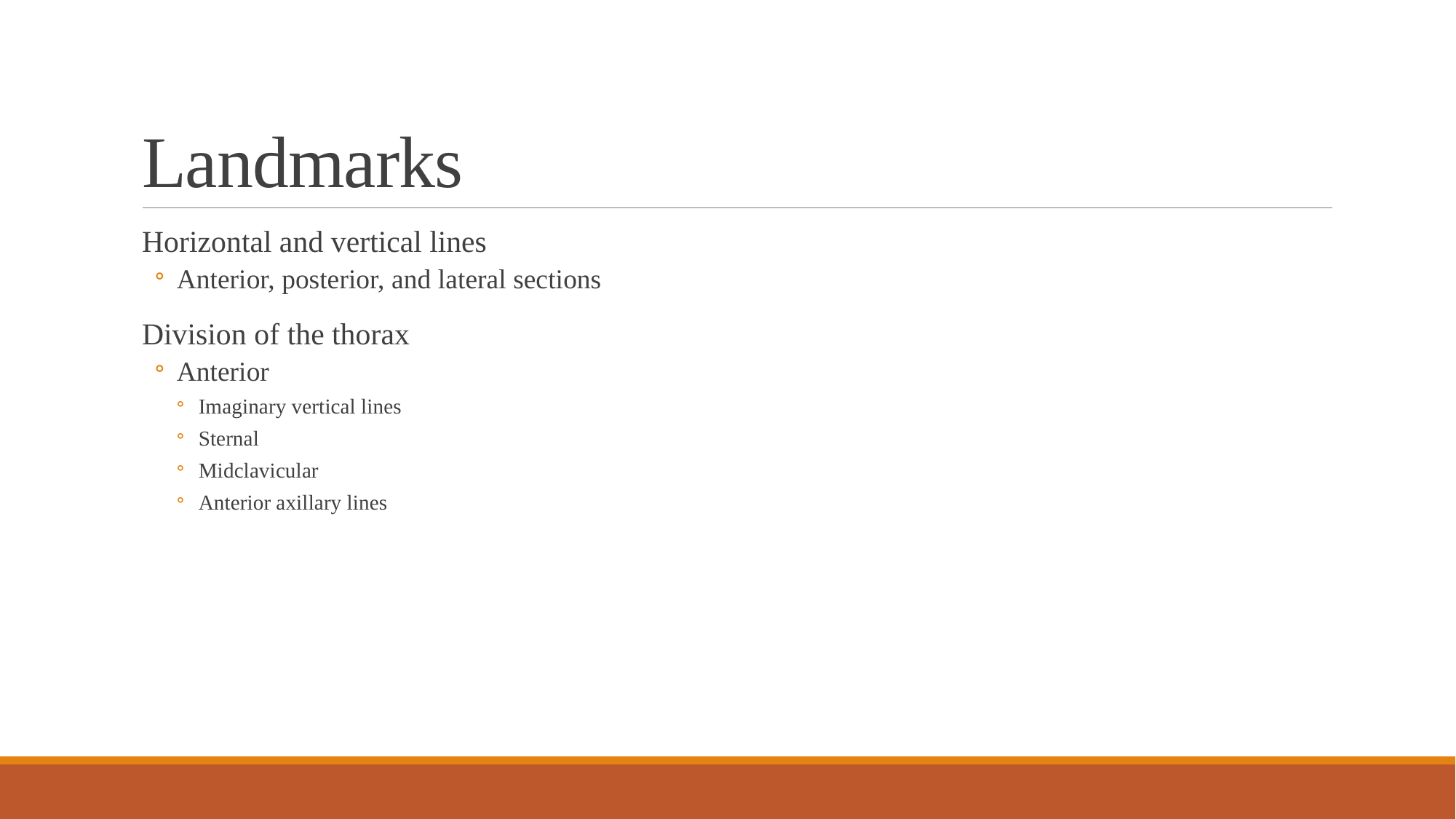

# Landmarks
Horizontal and vertical lines
Anterior, posterior, and lateral sections
Division of the thorax
Anterior
Imaginary vertical lines
Sternal
Midclavicular
Anterior axillary lines